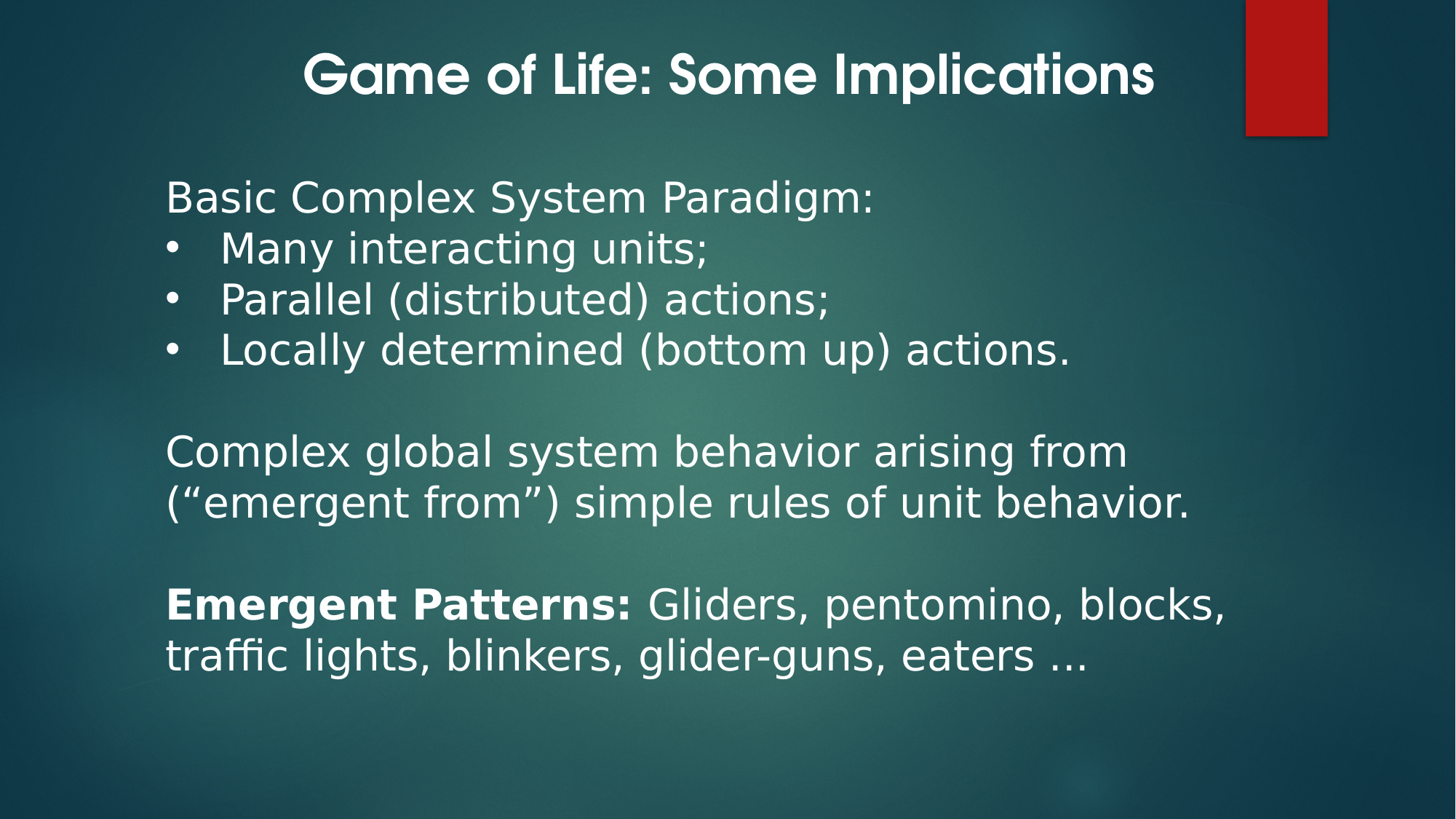

Game of Life: Some Implications
Basic Complex System Paradigm:
Many interacting units;
Parallel (distributed) actions;
Locally determined (bottom up) actions.

Complex global system behavior arising from
(“emergent from”) simple rules of unit behavior.

Emergent Patterns: Gliders, pentomino, blocks, traffic lights, blinkers, glider-guns, eaters ...